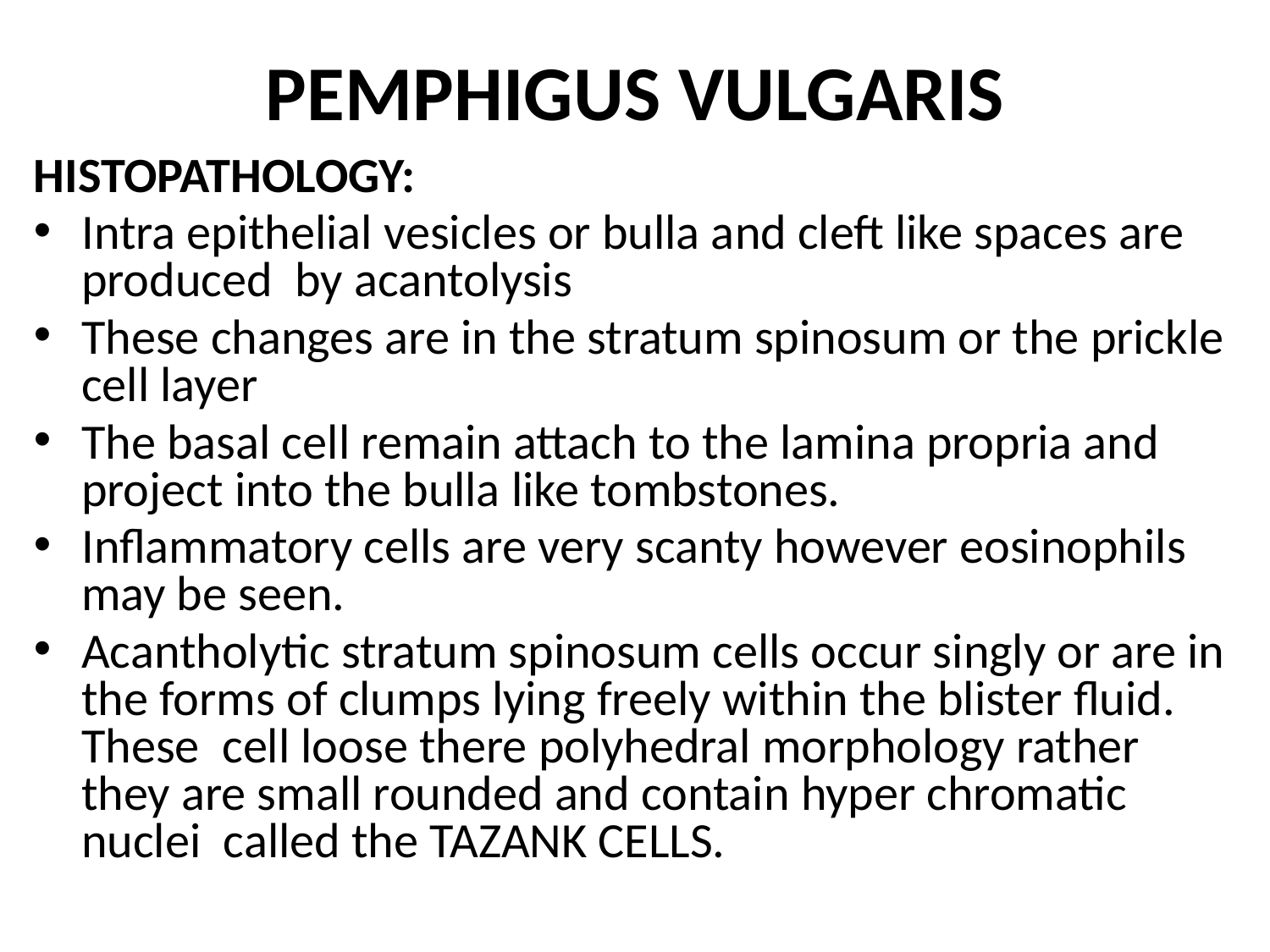

# PEMPHIGUS VULGARIS
HISTOPATHOLOGY:
Intra epithelial vesicles or bulla and cleft like spaces are produced  by acantolysis
These changes are in the stratum spinosum or the prickle cell layer
The basal cell remain attach to the lamina propria and project into the bulla like tombstones.
Inflammatory cells are very scanty however eosinophils may be seen.
Acantholytic stratum spinosum cells occur singly or are in the forms of clumps lying freely within the blister fluid. These  cell loose there polyhedral morphology rather they are small rounded and contain hyper chromatic nuclei  called the TAZANK CELLS.